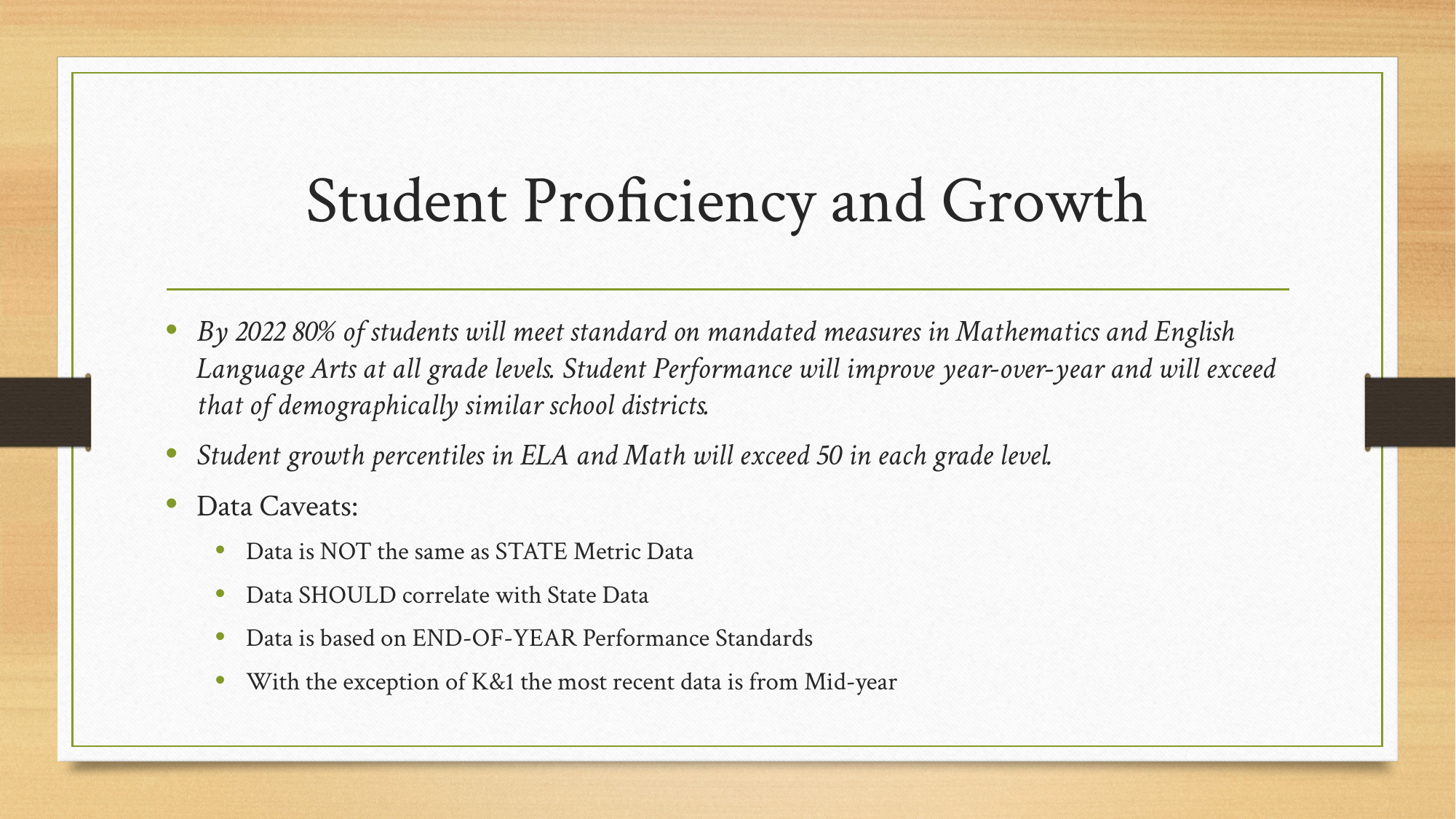

# Student Proficiency and Growth
By 2022 80% of students will meet standard on mandated measures in Mathematics and English Language Arts at all grade levels. Student Performance will improve year-over-year and will exceed that of demographically similar school districts.
Student growth percentiles in ELA and Math will exceed 50 in each grade level.
Data Caveats:
Data is NOT the same as STATE Metric Data
Data SHOULD correlate with State Data
Data is based on END-OF-YEAR Performance Standards
With the exception of K&1 the most recent data is from Mid-year